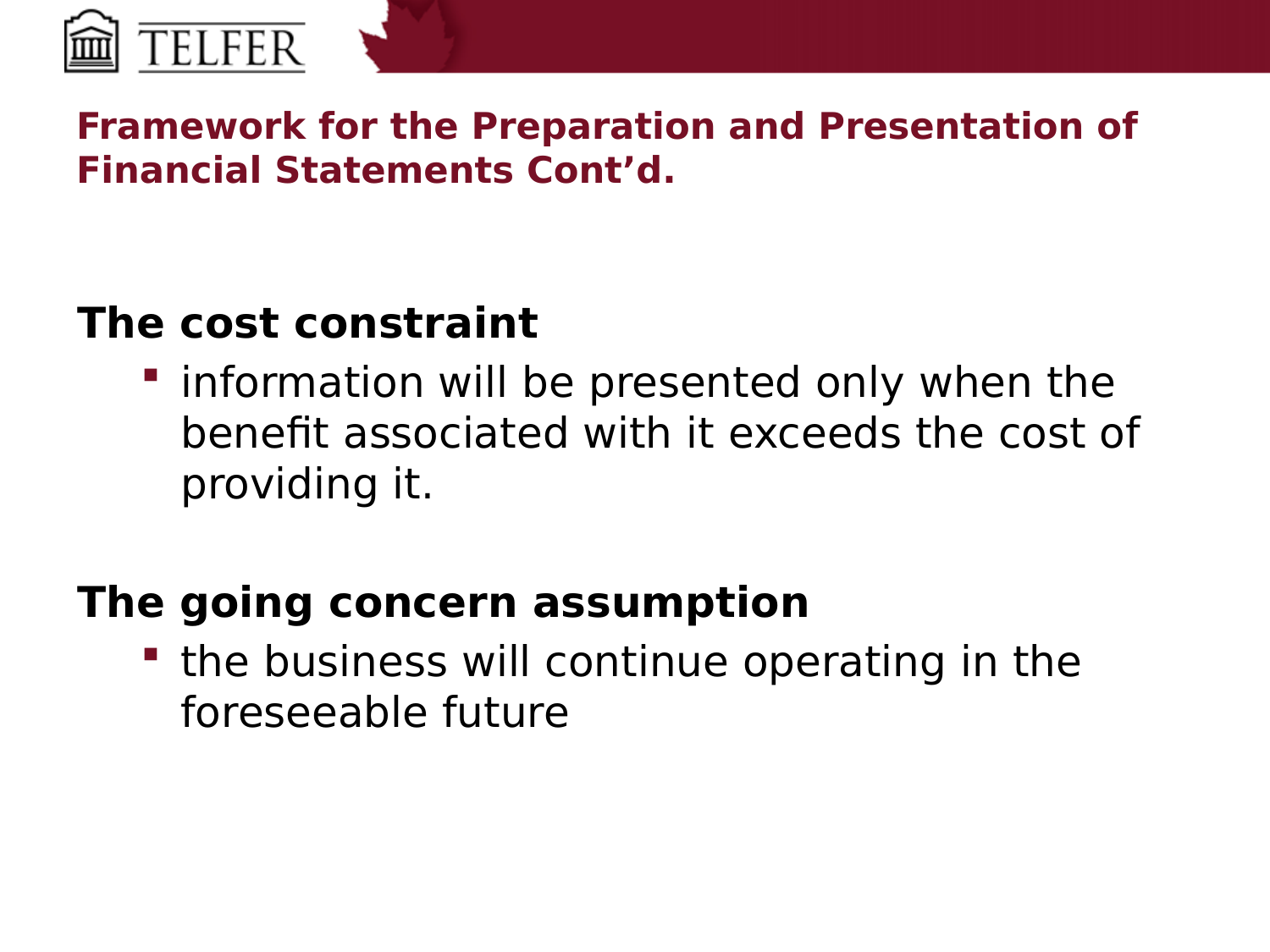

# Framework for the Preparation and Presentation of Financial Statements Cont’d.

The cost constraint
information will be presented only when the benefit associated with it exceeds the cost of providing it.

The going concern assumption
the business will continue operating in the foreseeable future